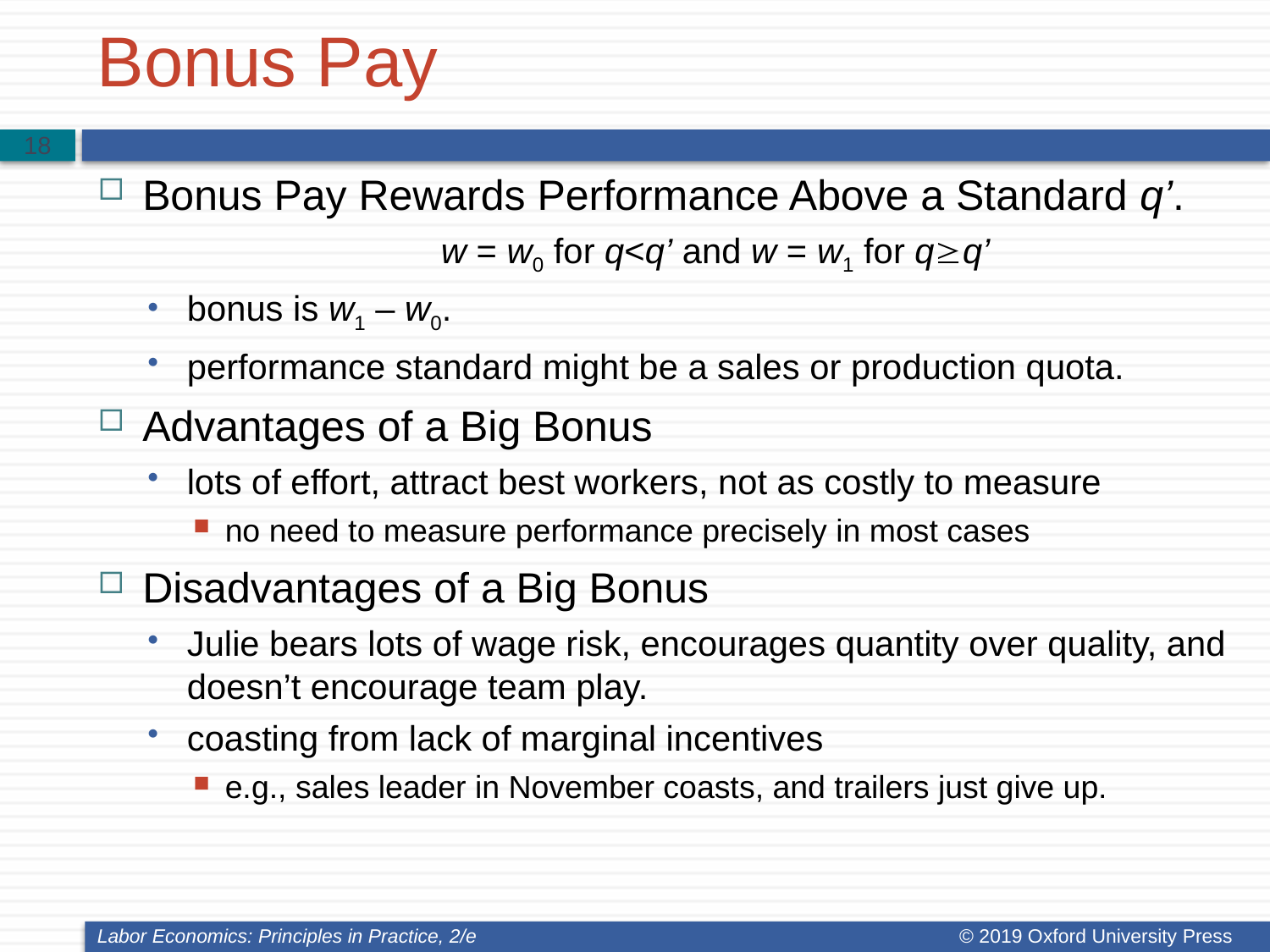

# Bonus Pay
18
Bonus Pay Rewards Performance Above a Standard q’.
			w = w0 for q<q’ and w = w1 for q≥q’
bonus is w1 – w0.
performance standard might be a sales or production quota.
Advantages of a Big Bonus
lots of effort, attract best workers, not as costly to measure
no need to measure performance precisely in most cases
Disadvantages of a Big Bonus
Julie bears lots of wage risk, encourages quantity over quality, and doesn’t encourage team play.
coasting from lack of marginal incentives
e.g., sales leader in November coasts, and trailers just give up.
Labor Economics: Principles in Practice, 2/e
© 2019 Oxford University Press